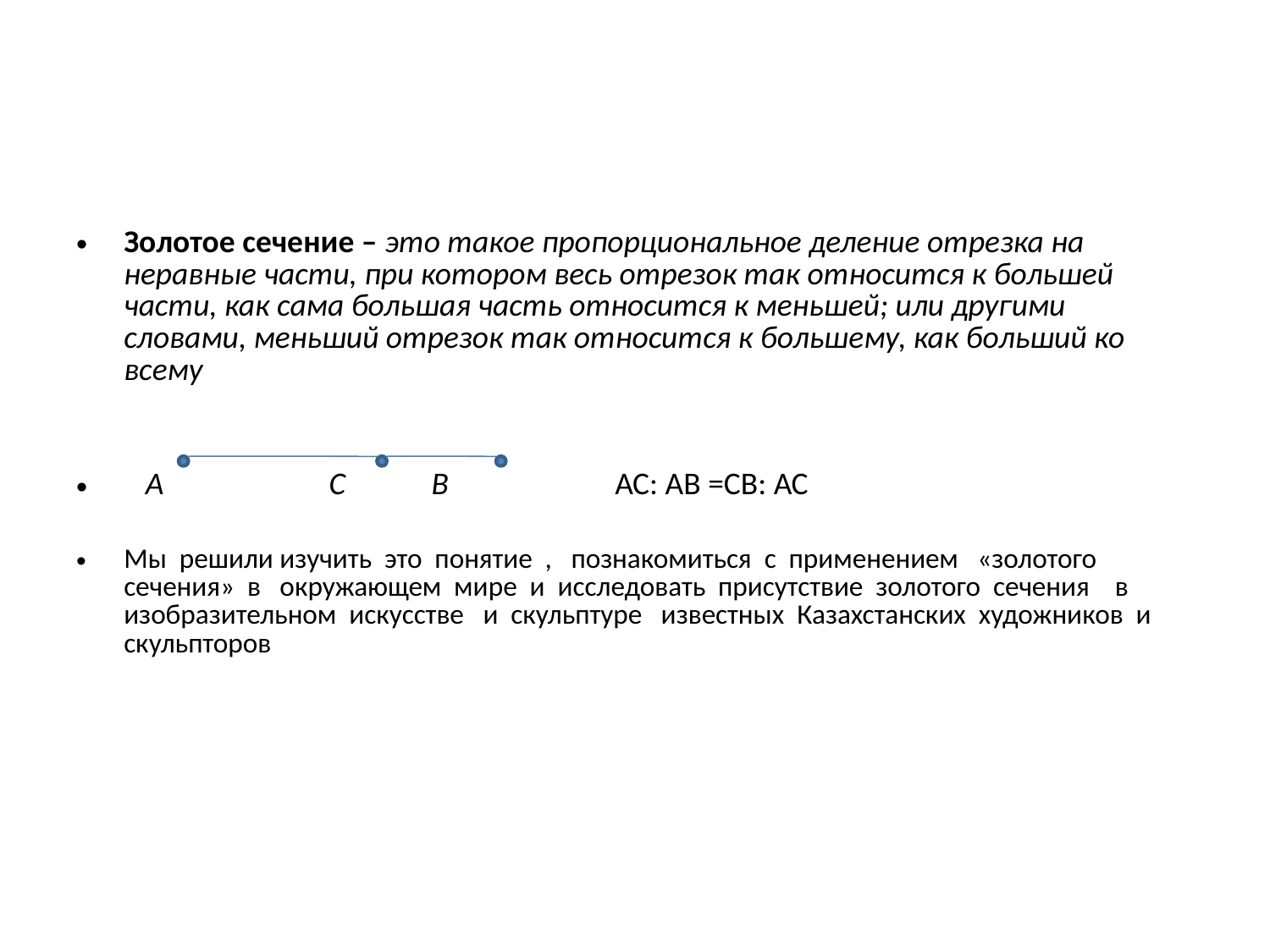

#
Золотое сечение – это такое пропорциональное деление отрезка на неравные части, при котором весь отрезок так относится к большей части, как сама большая часть относится к меньшей; или другими словами, меньший отрезок так относится к большему, как больший ко всему

   А                       С            В                       АС: АВ =СВ: АС

Мы  решили изучить  это  понятие  ,   познакомиться  с  применением   «золотого  сечения»  в   окружающем  мире  и  исследовать  присутствие  золотого  сечения    в   изобразительном  искусстве   и  скульптуре   известных  Казахстанских  художников  и  скульпторов